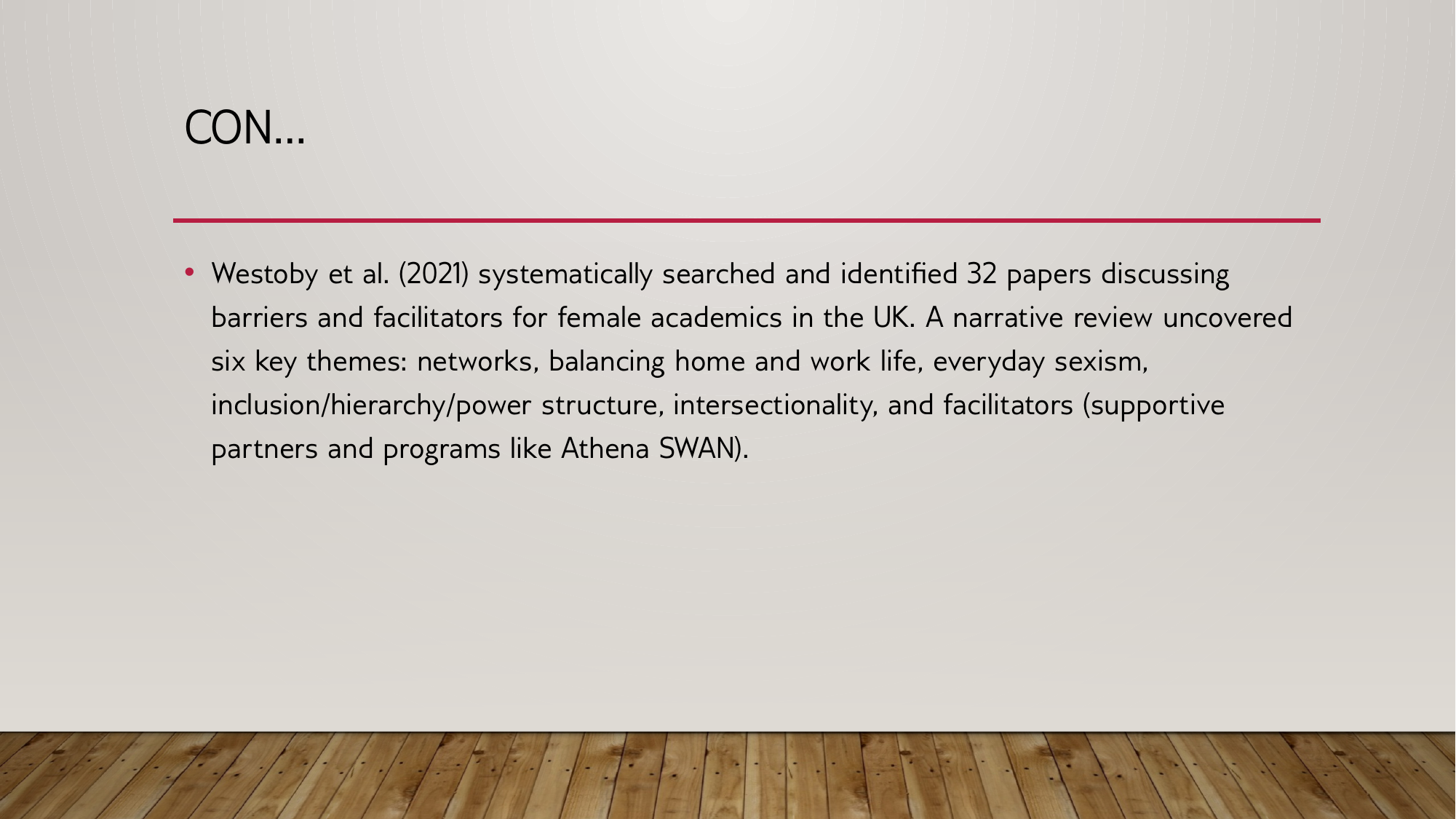

# Con…
Westoby et al. (2021) systematically searched and identified 32 papers discussing barriers and facilitators for female academics in the UK. A narrative review uncovered six key themes: networks, balancing home and work life, everyday sexism, inclusion/hierarchy/power structure, intersectionality, and facilitators (supportive partners and programs like Athena SWAN).